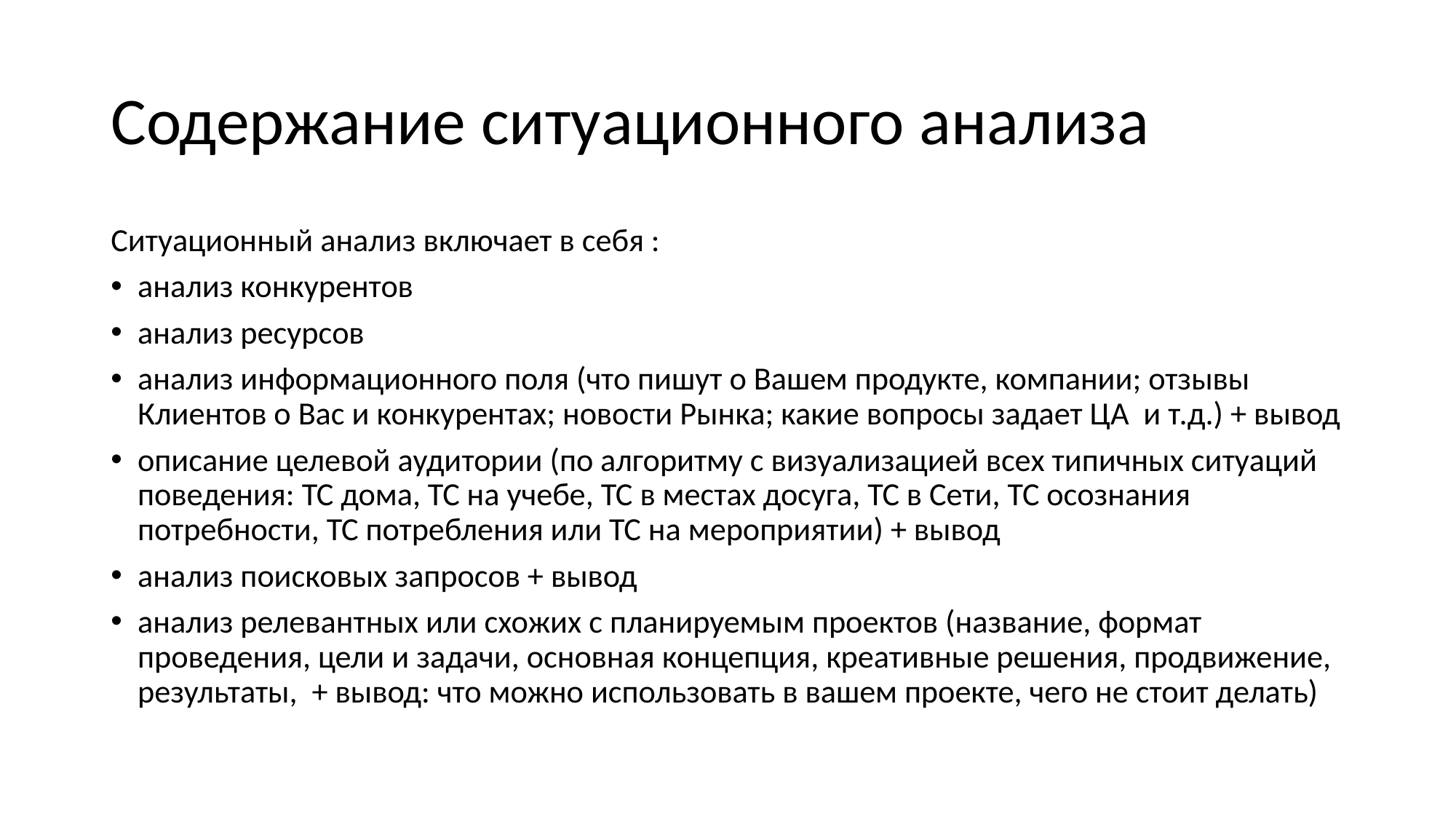

# Содержание ситуационного анализа
Ситуационный анализ включает в себя :
анализ конкурентов
анализ ресурсов
анализ информационного поля (что пишут о Вашем продукте, компании; отзывы Клиентов о Вас и конкурентах; новости Рынка; какие вопросы задает ЦА  и т.д.) + вывод
описание целевой аудитории (по алгоритму с визуализацией всех типичных ситуаций поведения: ТС дома, ТС на учебе, ТС в местах досуга, ТС в Сети, ТС осознания потребности, ТС потребления или ТС на мероприятии) + вывод
анализ поисковых запросов + вывод
анализ релевантных или схожих с планируемым проектов (название, формат проведения, цели и задачи, основная концепция, креативные решения, продвижение, результаты,  + вывод: что можно использовать в вашем проекте, чего не стоит делать)